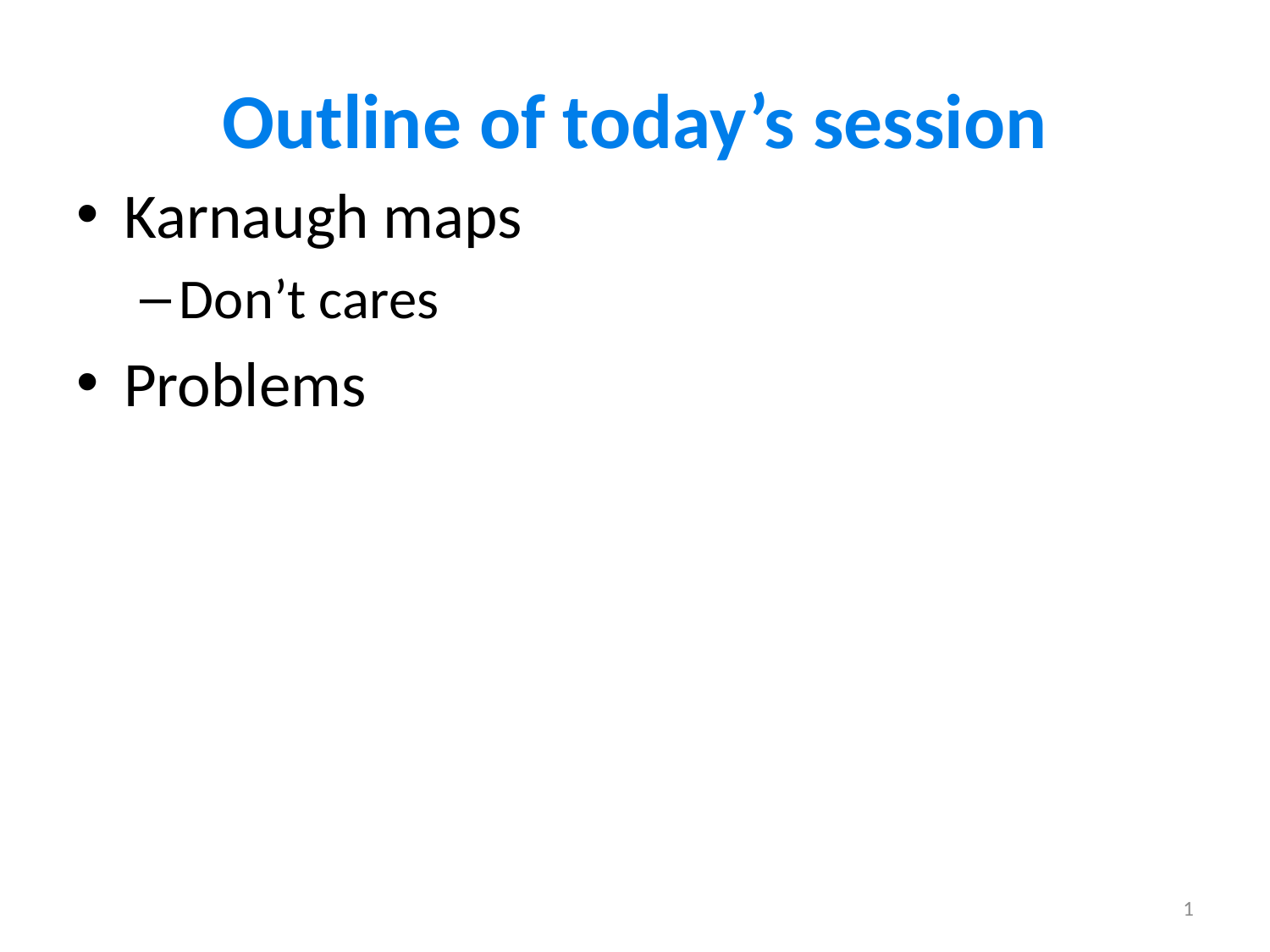

# Outline of today’s session
Karnaugh maps
Don’t cares
Problems
1